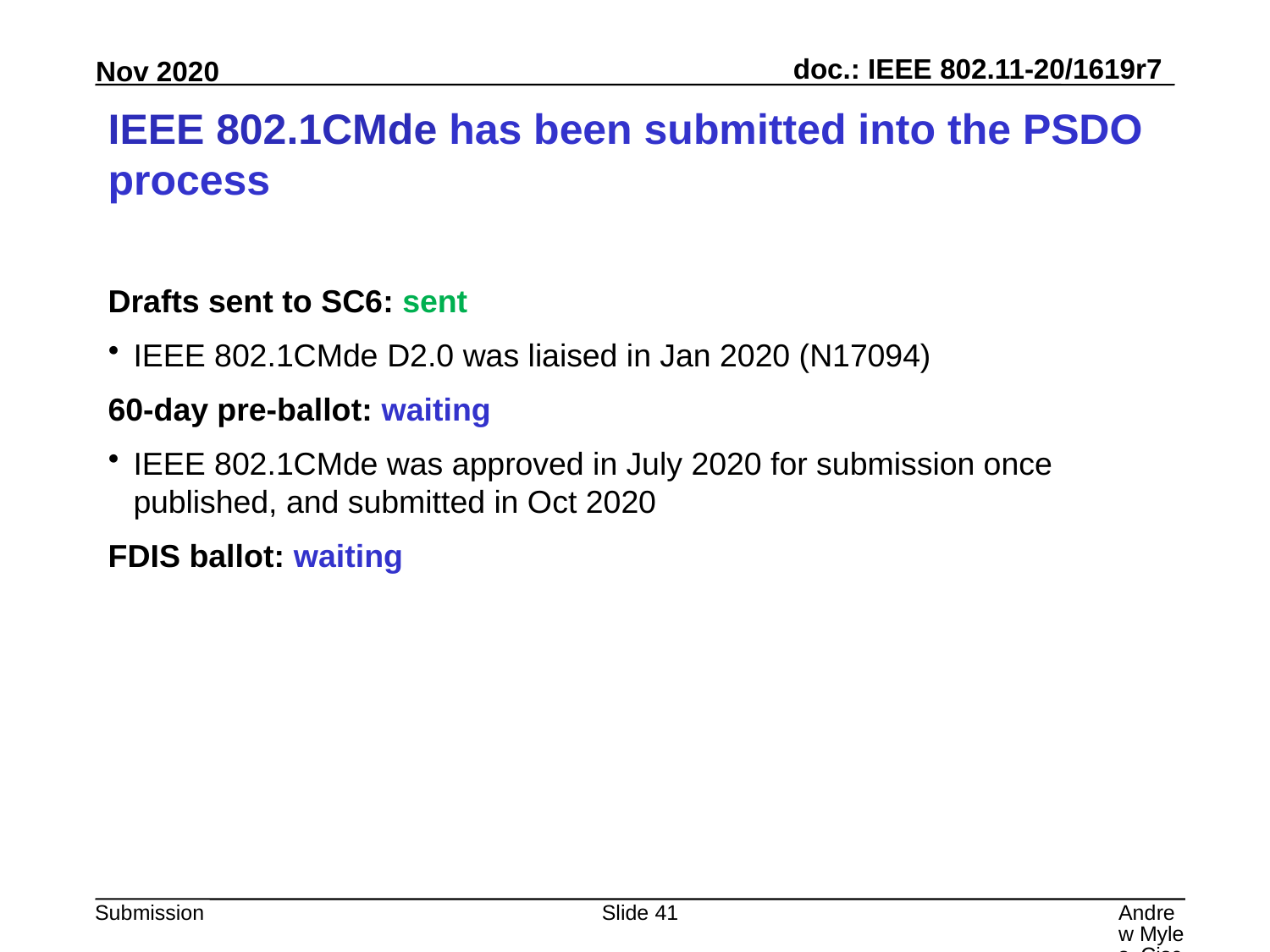

# IEEE 802.1CMde has been submitted into the PSDO process
Drafts sent to SC6: sent
IEEE 802.1CMde D2.0 was liaised in Jan 2020 (N17094)
60-day pre-ballot: waiting
IEEE 802.1CMde was approved in July 2020 for submission once published, and submitted in Oct 2020
FDIS ballot: waiting

Slide 41
Andrew Myles, Cisco